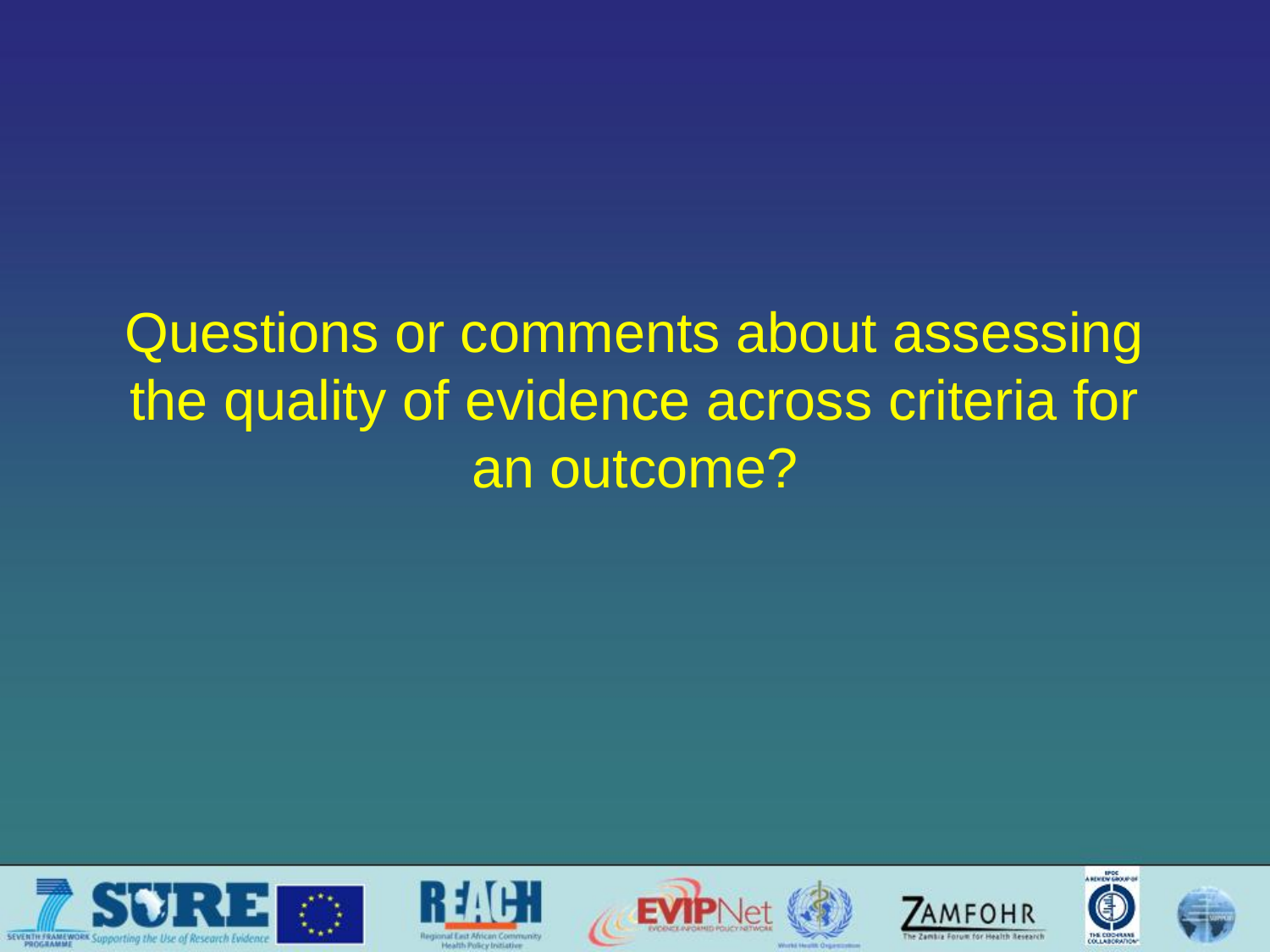

# Questions or comments about assessing the quality of evidence across criteria for an outcome?